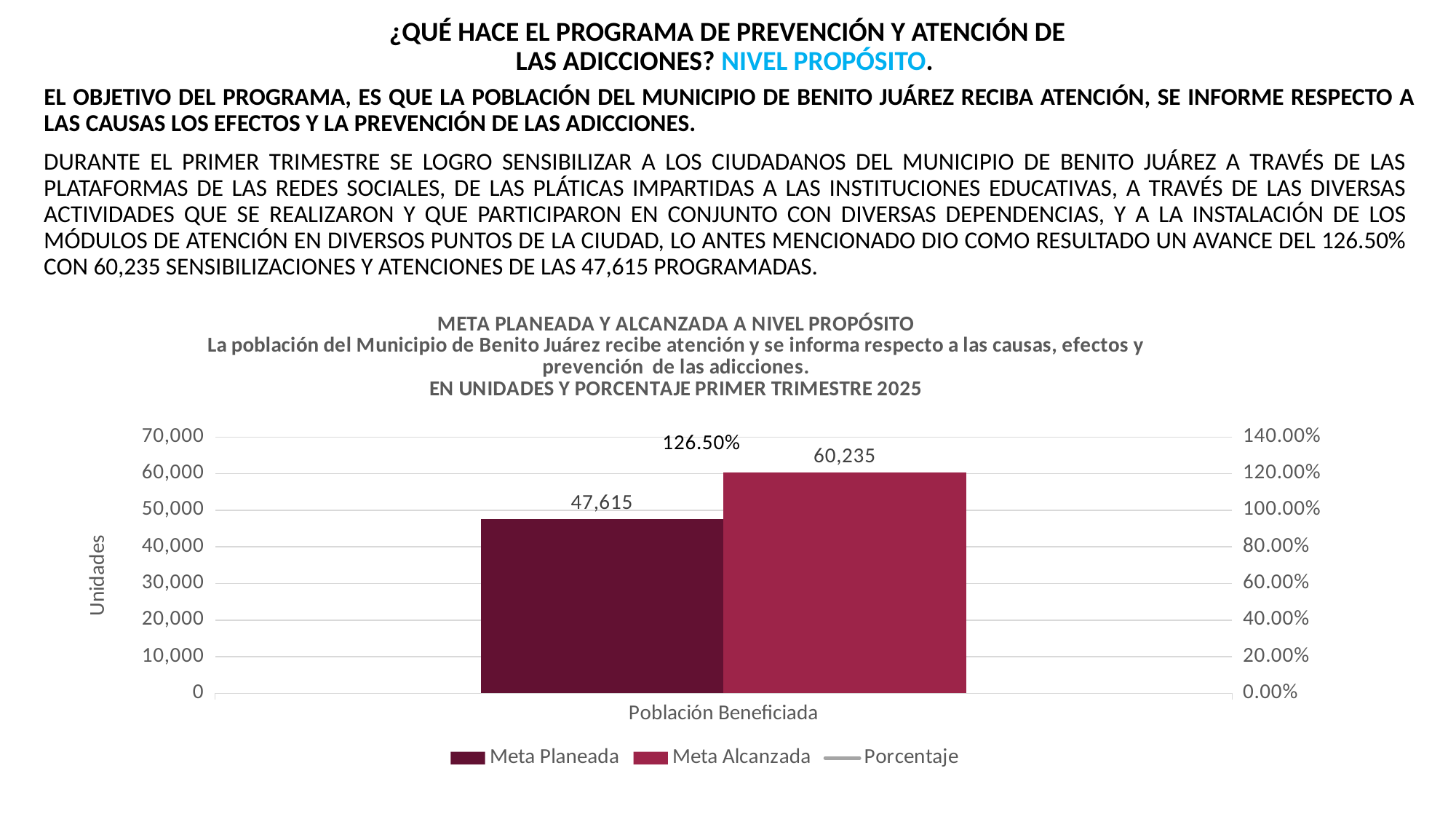

¿QUÉ HACE EL PROGRAMA DE PREVENCIÓN Y ATENCIÓN DE LAS ADICCIONES? NIVEL PROPÓSITO.
EL OBJETIVO DEL PROGRAMA, ES QUE LA POBLACIÓN DEL MUNICIPIO DE BENITO JUÁREZ RECIBA ATENCIÓN, SE INFORME RESPECTO A LAS CAUSAS LOS EFECTOS Y LA PREVENCIÓN DE LAS ADICCIONES.
DURANTE EL PRIMER TRIMESTRE SE LOGRO SENSIBILIZAR A LOS CIUDADANOS DEL MUNICIPIO DE BENITO JUÁREZ A TRAVÉS DE LAS PLATAFORMAS DE LAS REDES SOCIALES, DE LAS PLÁTICAS IMPARTIDAS A LAS INSTITUCIONES EDUCATIVAS, A TRAVÉS DE LAS DIVERSAS ACTIVIDADES QUE SE REALIZARON Y QUE PARTICIPARON EN CONJUNTO CON DIVERSAS DEPENDENCIAS, Y A LA INSTALACIÓN DE LOS MÓDULOS DE ATENCIÓN EN DIVERSOS PUNTOS DE LA CIUDAD, LO ANTES MENCIONADO DIO COMO RESULTADO UN AVANCE DEL 126.50% CON 60,235 SENSIBILIZACIONES Y ATENCIONES DE LAS 47,615 PROGRAMADAS.

### Chart: META PLANEADA Y ALCANZADA A NIVEL PROPÓSITO
La población del Municipio de Benito Juárez recibe atención y se informa respecto a las causas, efectos y prevención  de las adicciones.
EN UNIDADES Y PORCENTAJE PRIMER TRIMESTRE 2025

| Category | Meta Planeada | Meta Alcanzada | Porcentaje |
|---|---|---|---|
| Población Beneficiada | 47615.0 | 60235.0 | 1.2650425286149323 |